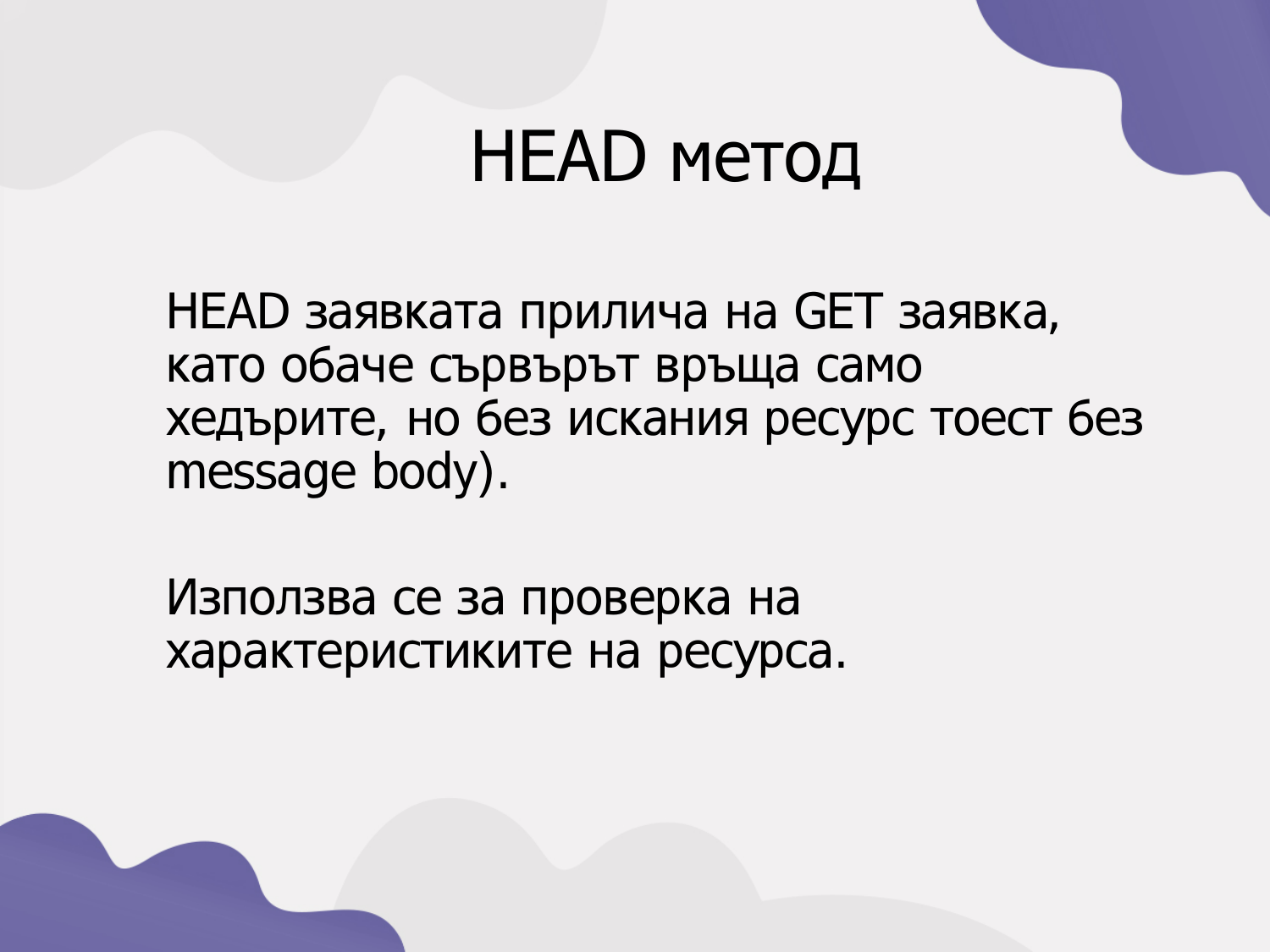

HEAD метод
	HEAD заявката прилича на GET заявка, като обаче сървърът връща само хедърите, но без искания ресурс тоест без message body).

	Използва се за проверка на характеристиките на ресурса.